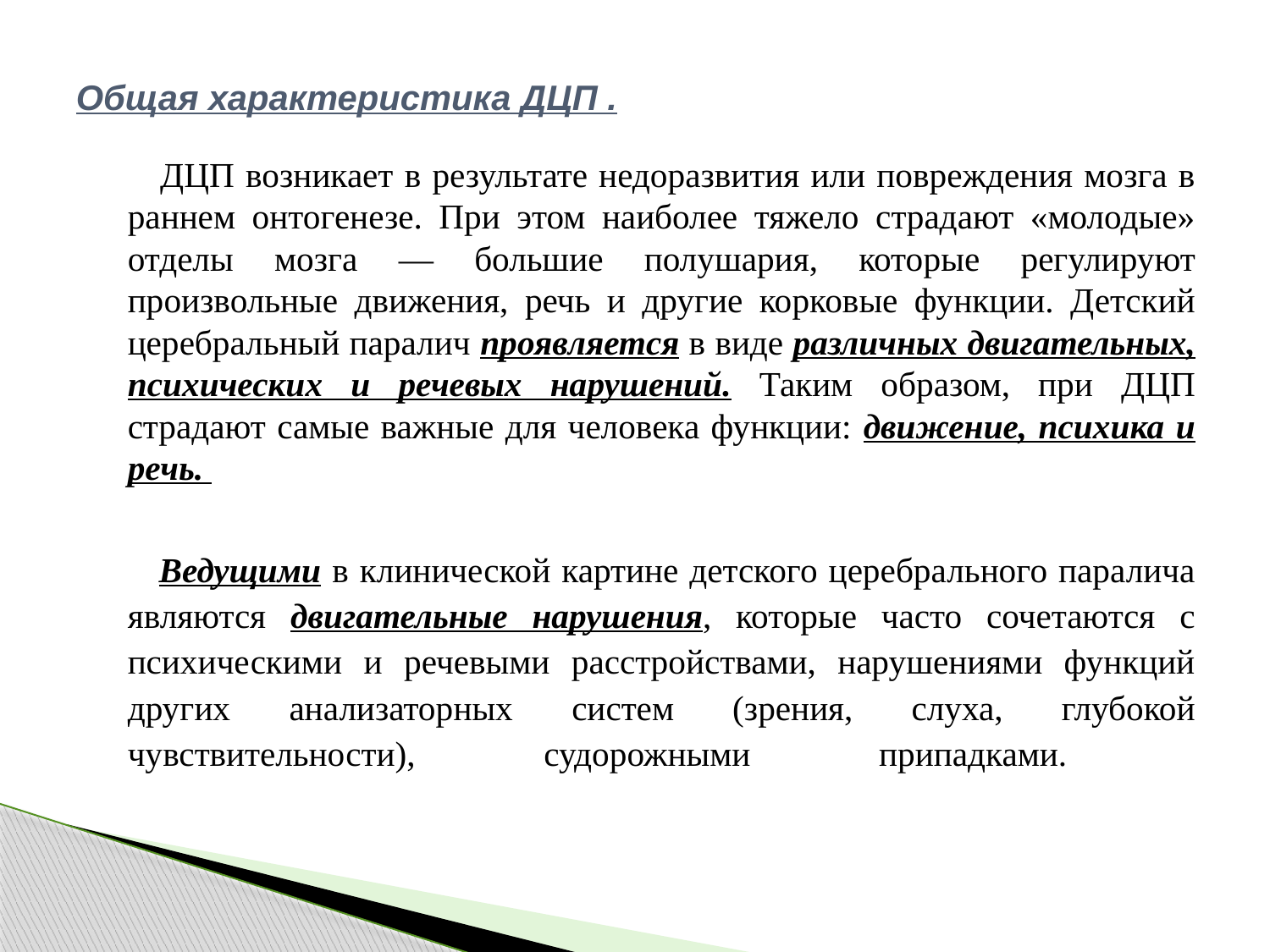

# Общая характеристика ДЦП .
      ДЦП возникает в результате недоразвития или повреждения мозга в раннем онтогенезе. При этом наиболее тяжело страдают «молодые» отделы мозга — большие полушария, которые регулируют произвольные движения, речь и другие корковые функции. Детский церебральный паралич проявляется в виде различных двигательных, психических и речевых нарушений. Таким образом, при ДЦП страдают самые важные для человека функции: движение, психика и речь.

      Ведущими в клинической картине детского церебрального паралича являются двигательные нарушения, которые часто сочетаются с психическими и речевыми расстройствами, нарушениями функций других анализаторных систем (зрения, слуха, глубокой чувствительности), судорожными припадками.